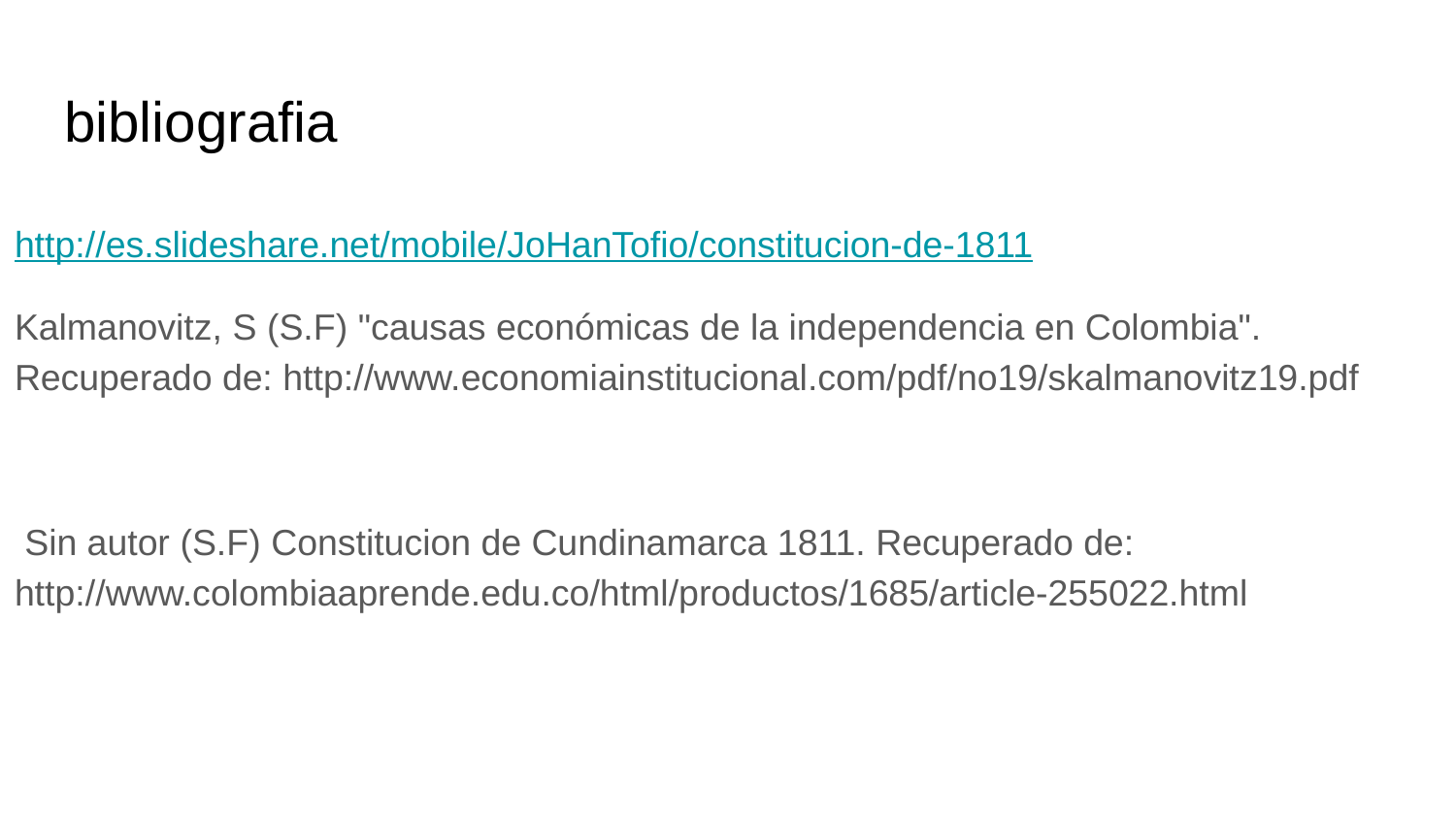

# bibliografia
http://es.slideshare.net/mobile/JoHanTofio/constitucion-de-1811
Kalmanovitz, S (S.F) "causas económicas de la independencia en Colombia". Recuperado de: http://www.economiainstitucional.com/pdf/no19/skalmanovitz19.pdf

 Sin autor (S.F) Constitucion de Cundinamarca 1811. Recuperado de: http://www.colombiaaprende.edu.co/html/productos/1685/article-255022.html